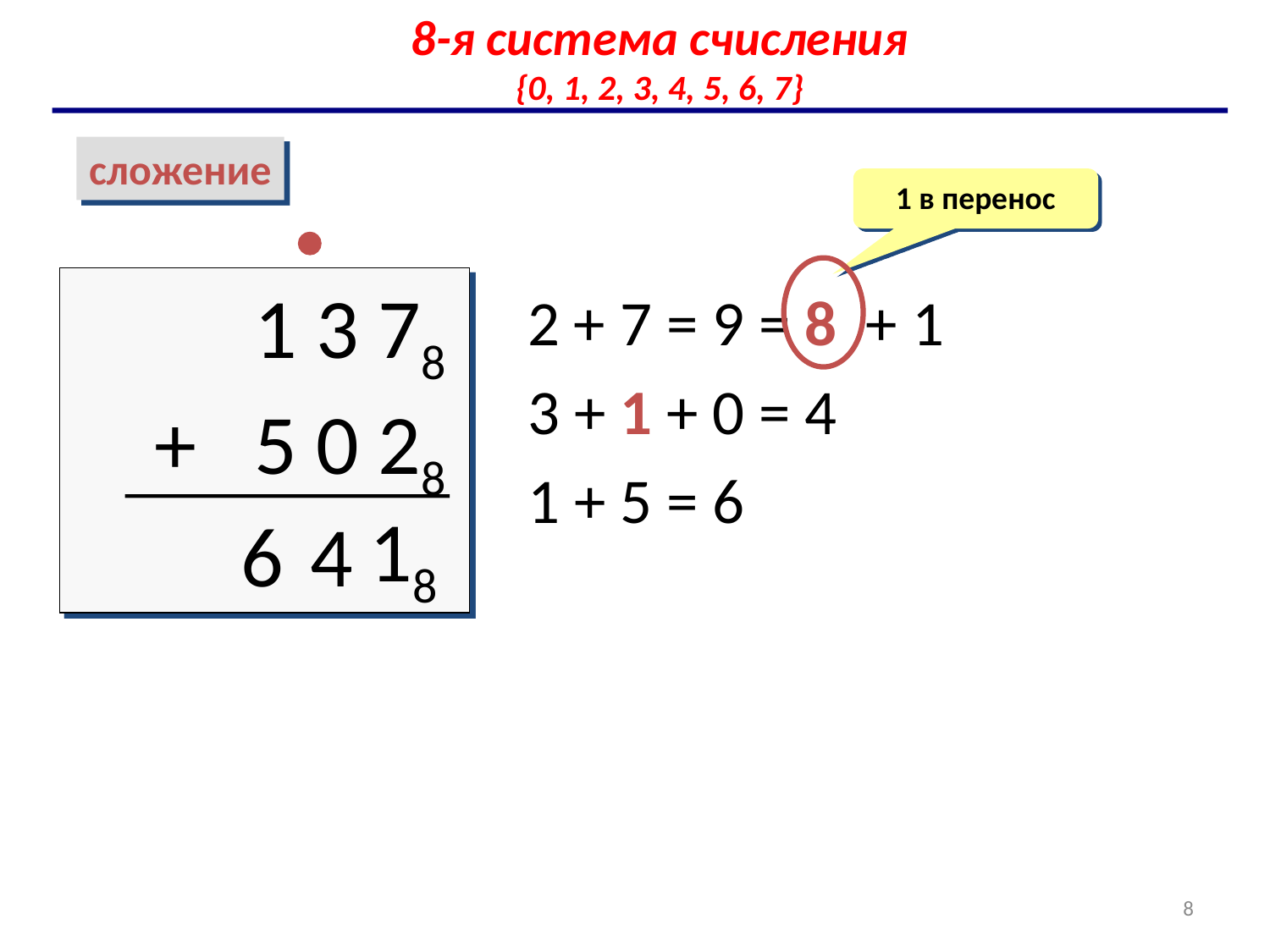

8-я система счисления
{0, 1, 2, 3, 4, 5, 6, 7}

сложение
1 в перенос
•

1 3 78
+   5 0 28
2 + 7 = 9 = 8  + 1
3 + 1 + 0 = 4
1 + 5 = 6

18
6
4

8